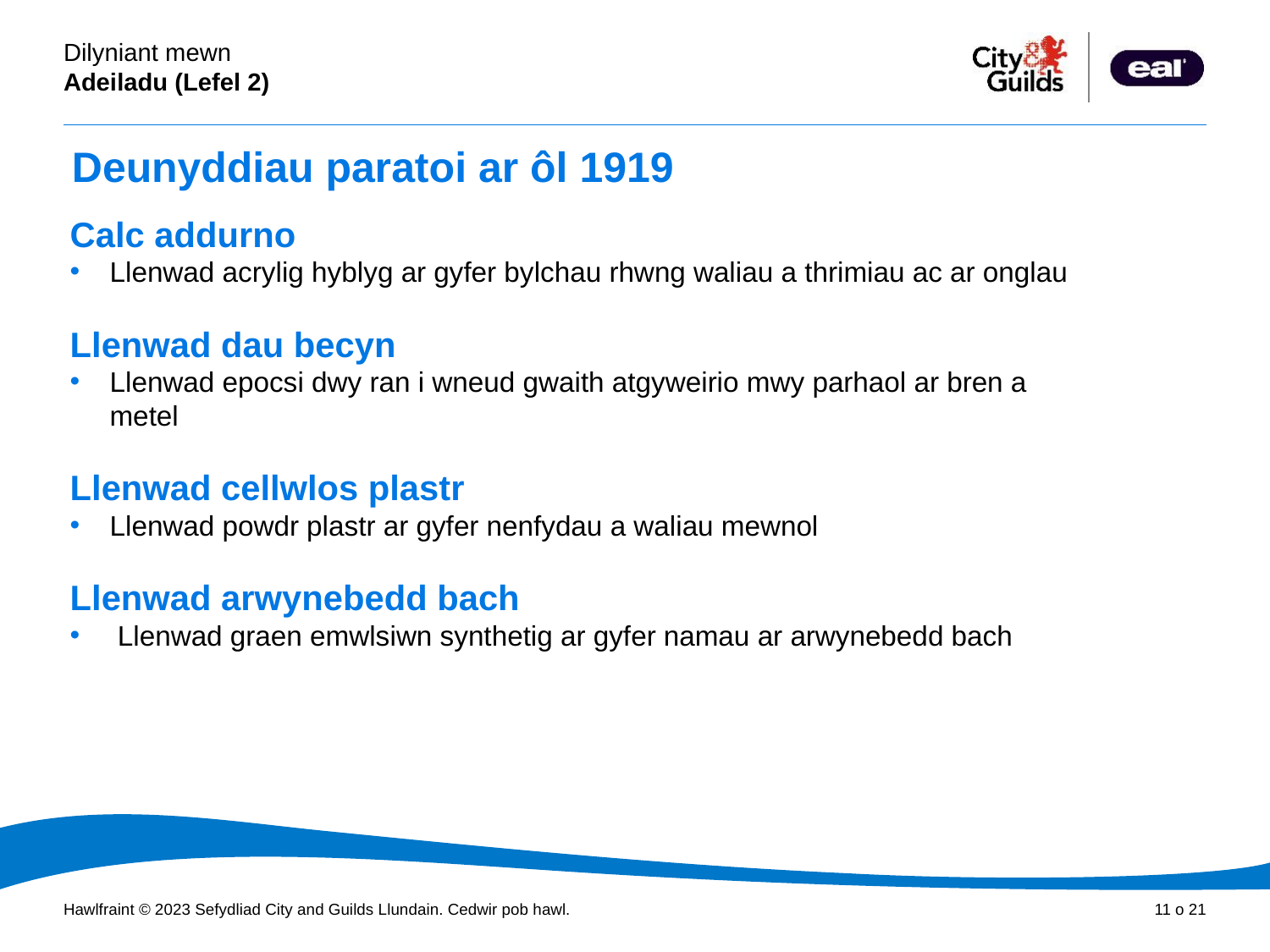

# Deunyddiau paratoi ar ôl 1919
Calc addurno
Llenwad acrylig hyblyg ar gyfer bylchau rhwng waliau a thrimiau ac ar onglau

Llenwad dau becyn
Llenwad epocsi dwy ran i wneud gwaith atgyweirio mwy parhaol ar bren a metel

Llenwad cellwlos plastr
Llenwad powdr plastr ar gyfer nenfydau a waliau mewnol

Llenwad arwynebedd bach
Llenwad graen emwlsiwn synthetig ar gyfer namau ar arwynebedd bach